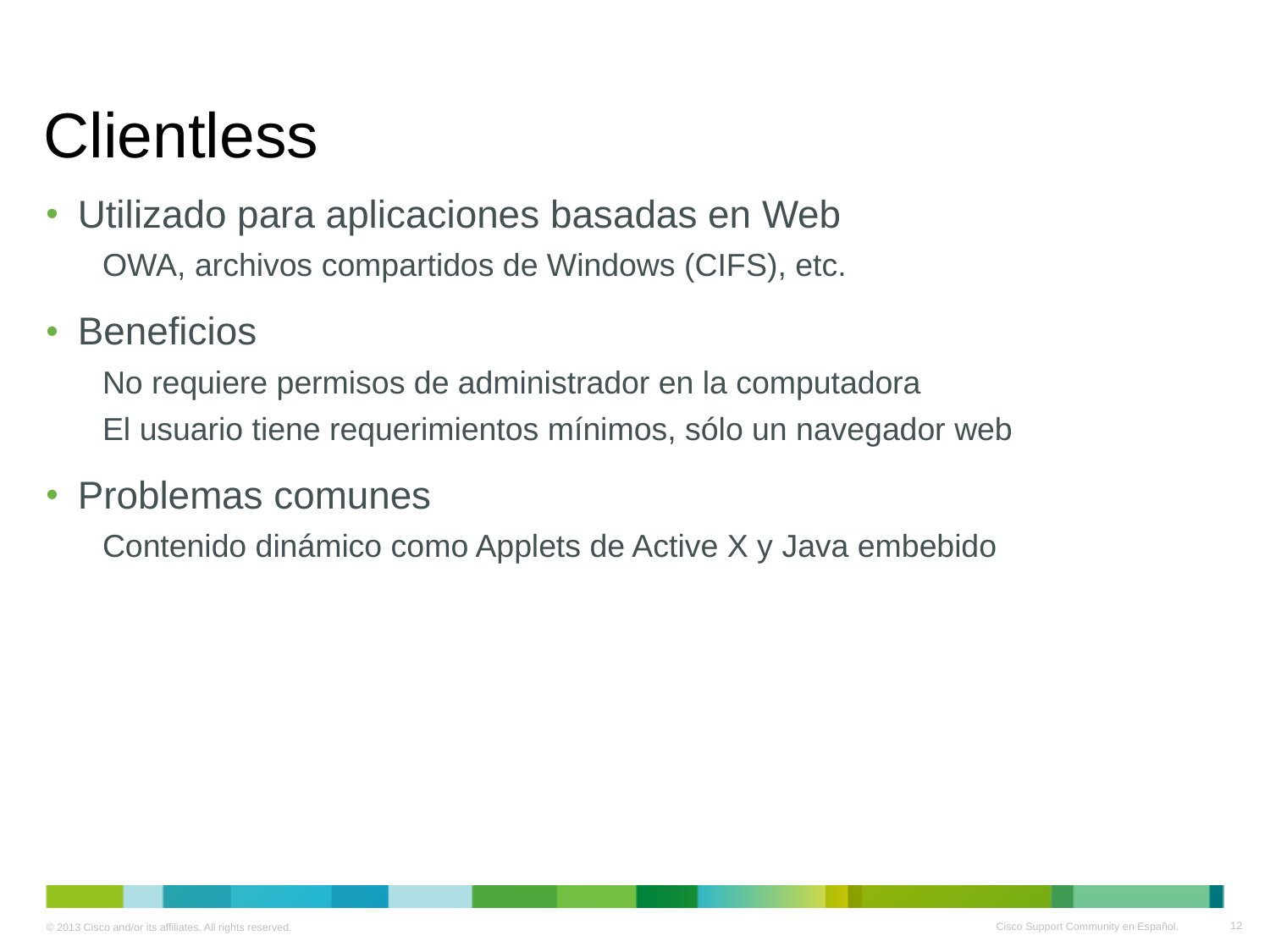

# Clientless
Utilizado para aplicaciones basadas en Web
OWA, archivos compartidos de Windows (CIFS), etc.
Beneficios
No requiere permisos de administrador en la computadora
El usuario tiene requerimientos mínimos, sólo un navegador web
Problemas comunes
Contenido dinámico como Applets de Active X y Java embebido